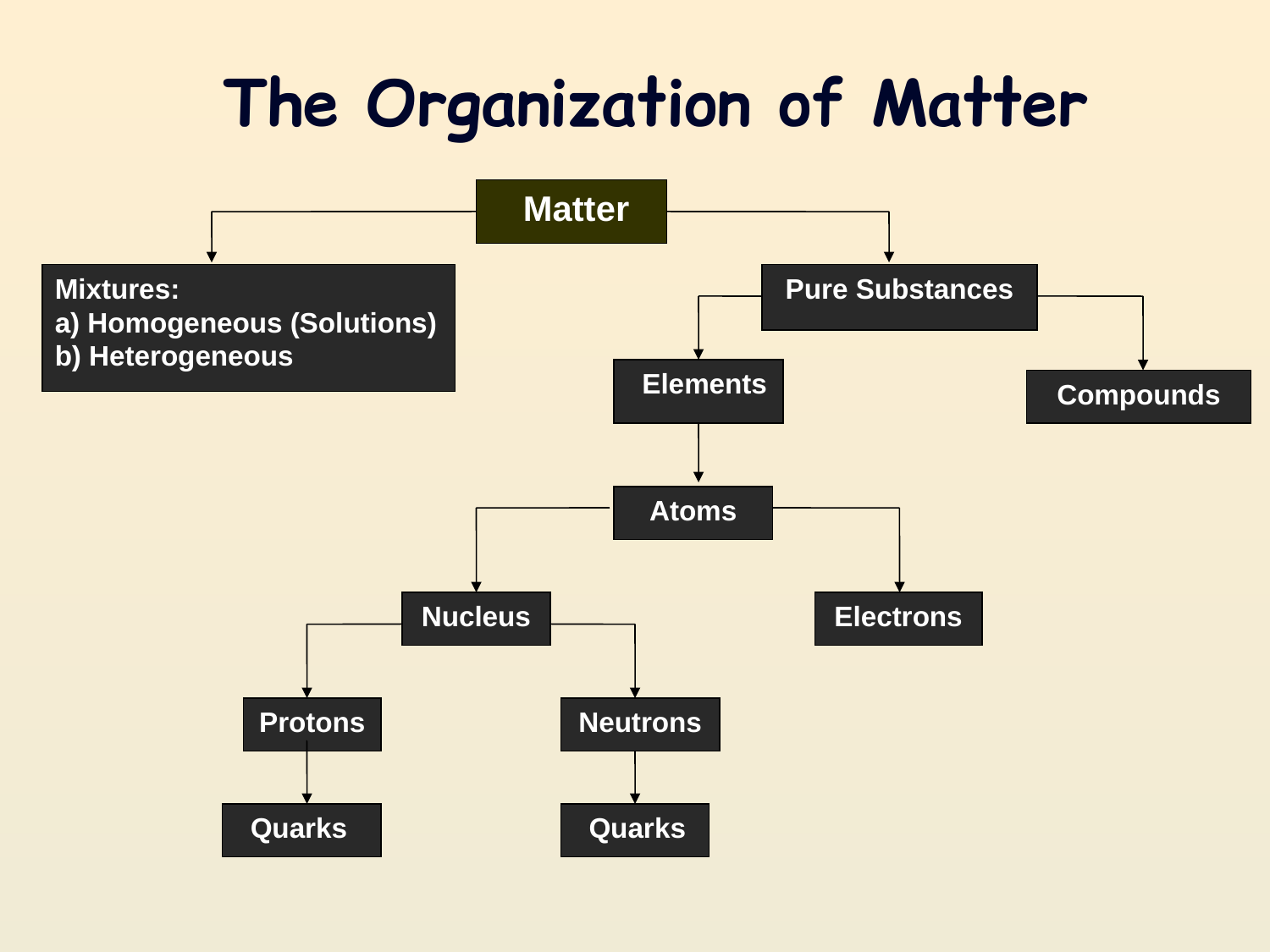

# The Organization of Matter
 Matter

Mixtures:
a) Homogeneous (Solutions)
b) Heterogeneous
Pure Substances

  Elements
Compounds

Atoms

Nucleus
Electrons

Protons
Neutrons

  Quarks
  Quarks